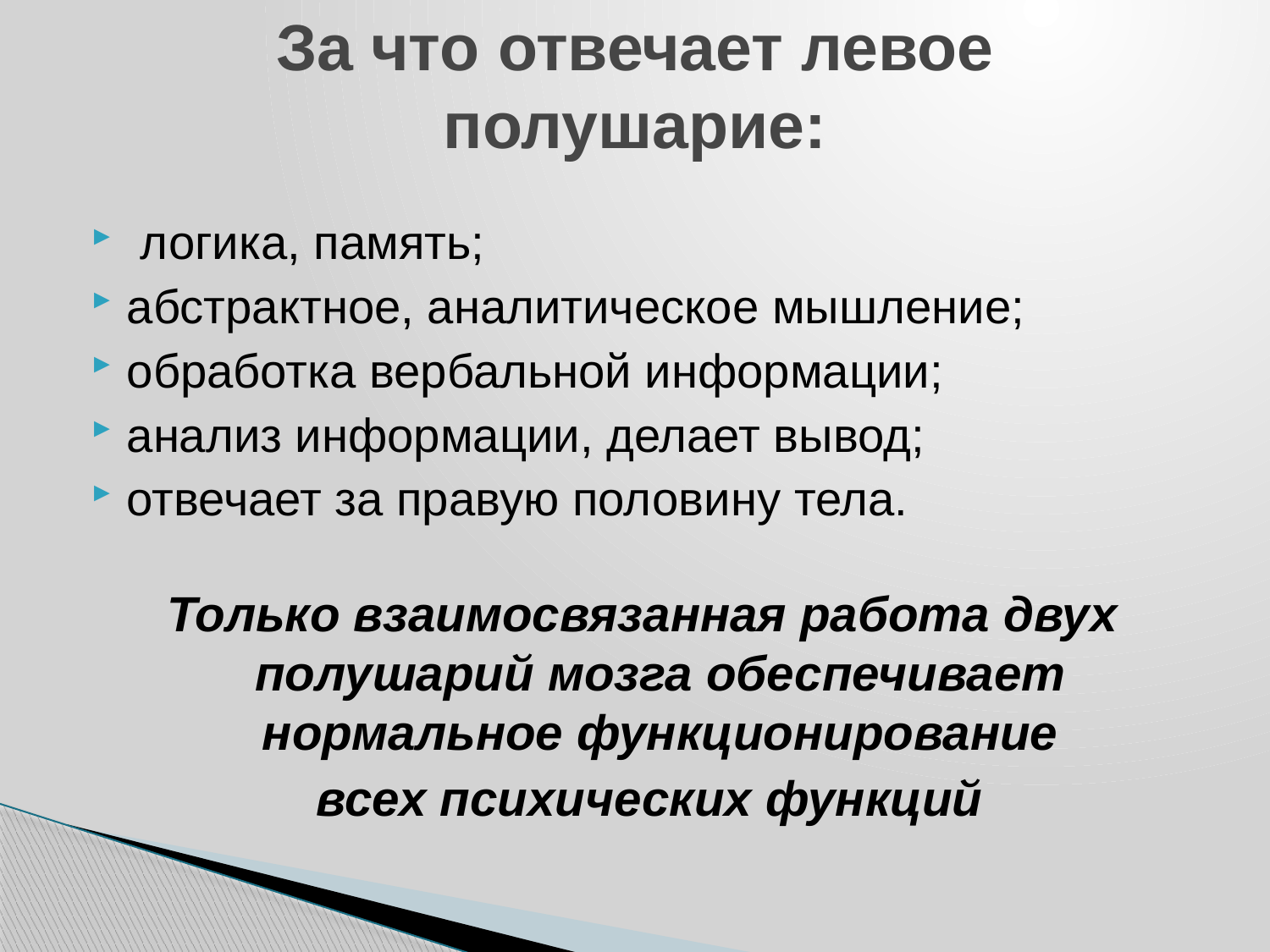

# За что отвечает левое полушарие:
 логика, память;
абстрактное, аналитическое мышление;
обработка вербальной информации;
анализ информации, делает вывод;
отвечает за правую половину тела.

Только взаимосвязанная работа двух полушарий мозга обеспечивает нормальное функционирование
 всех психических функций